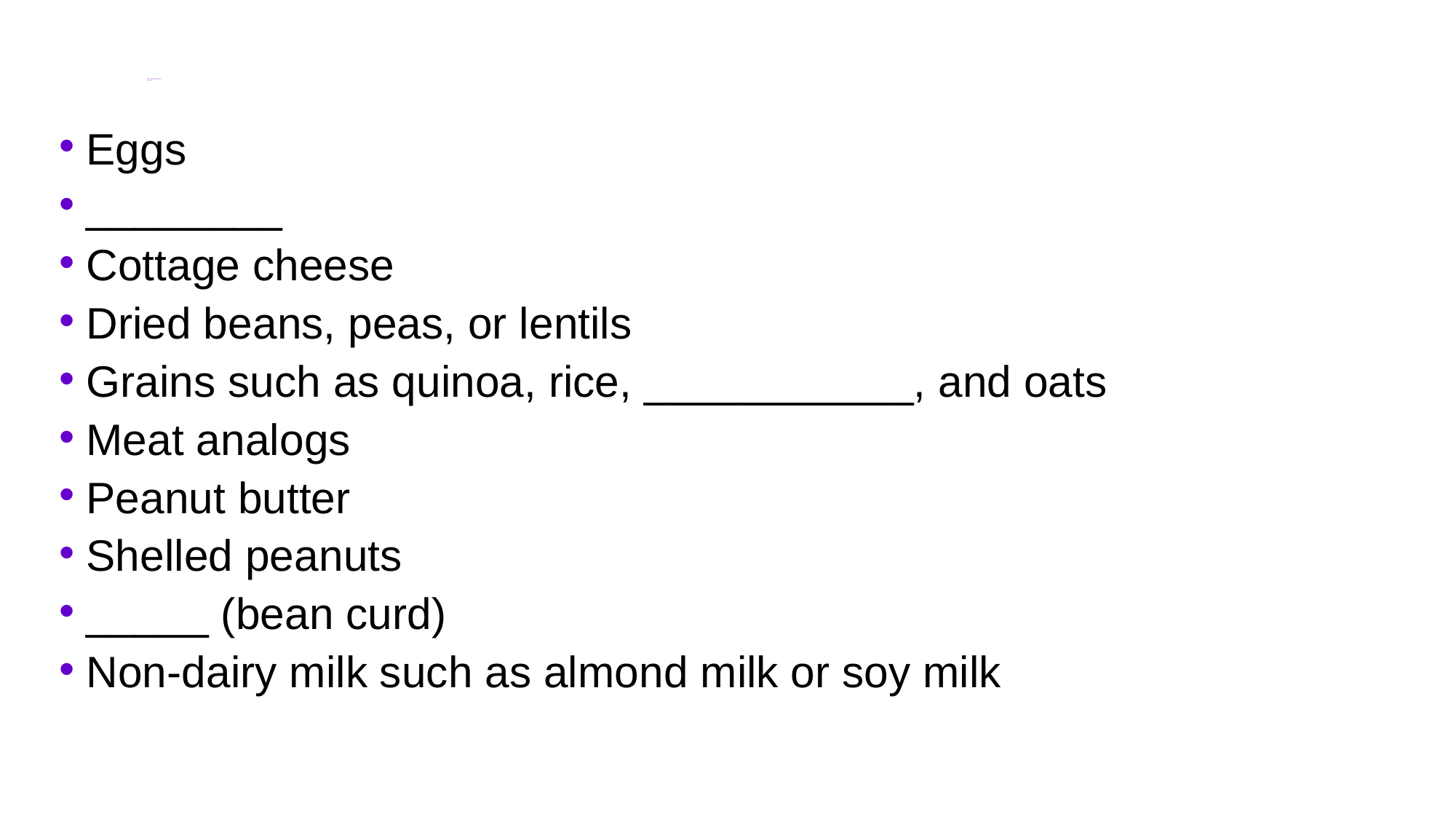

# Non-Meat Proteins Objective 8
Eggs
________
Cottage cheese
Dried beans, peas, or lentils
Grains such as quinoa, rice, ___________, and oats
Meat analogs
Peanut butter
Shelled peanuts
_____ (bean curd)
Non-dairy milk such as almond milk or soy milk